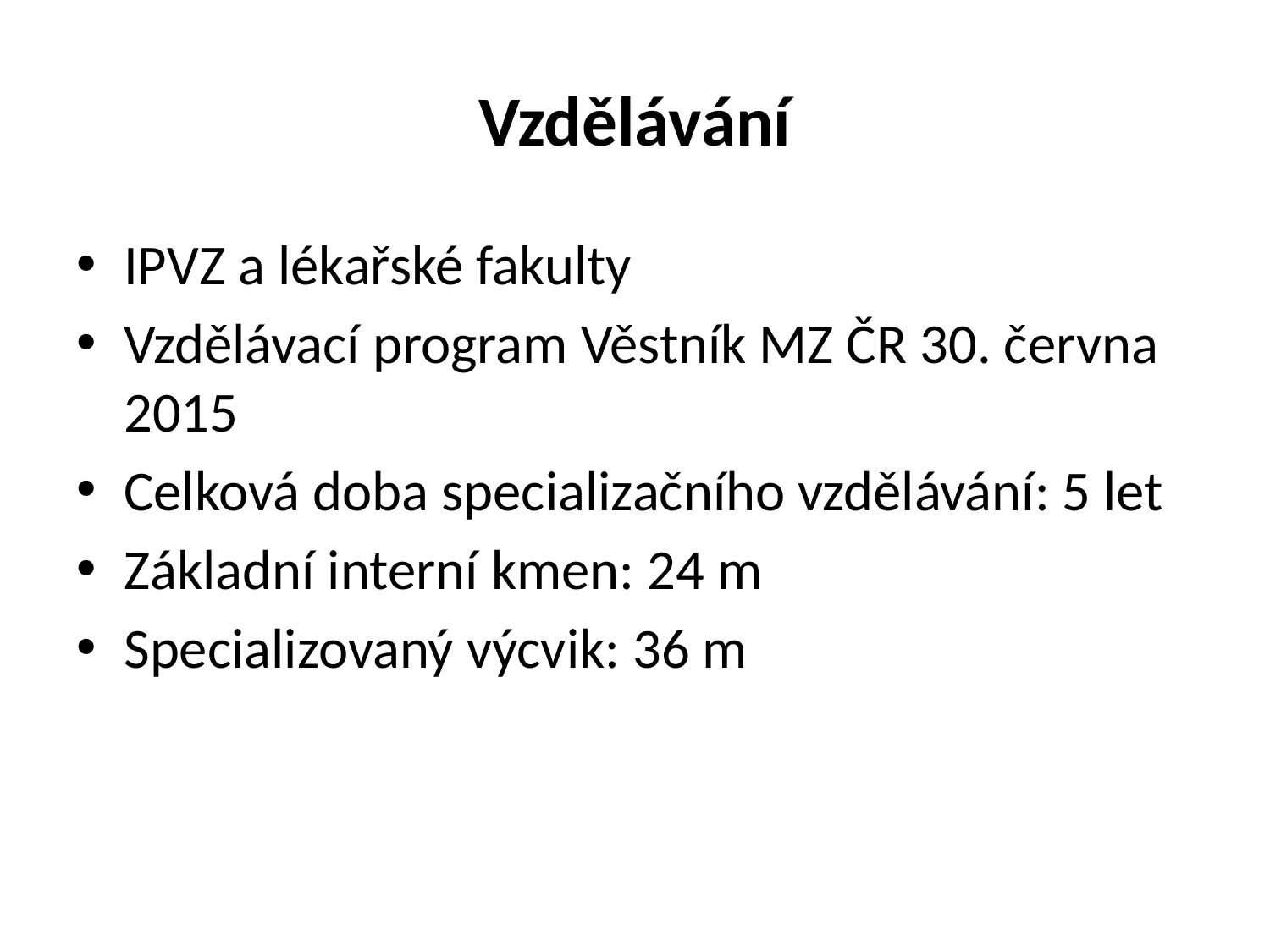

# Vzdělávání
IPVZ a lékařské fakulty
Vzdělávací program Věstník MZ ČR 30. června 2015
Celková doba specializačního vzdělávání: 5 let
Základní interní kmen: 24 m
Specializovaný výcvik: 36 m